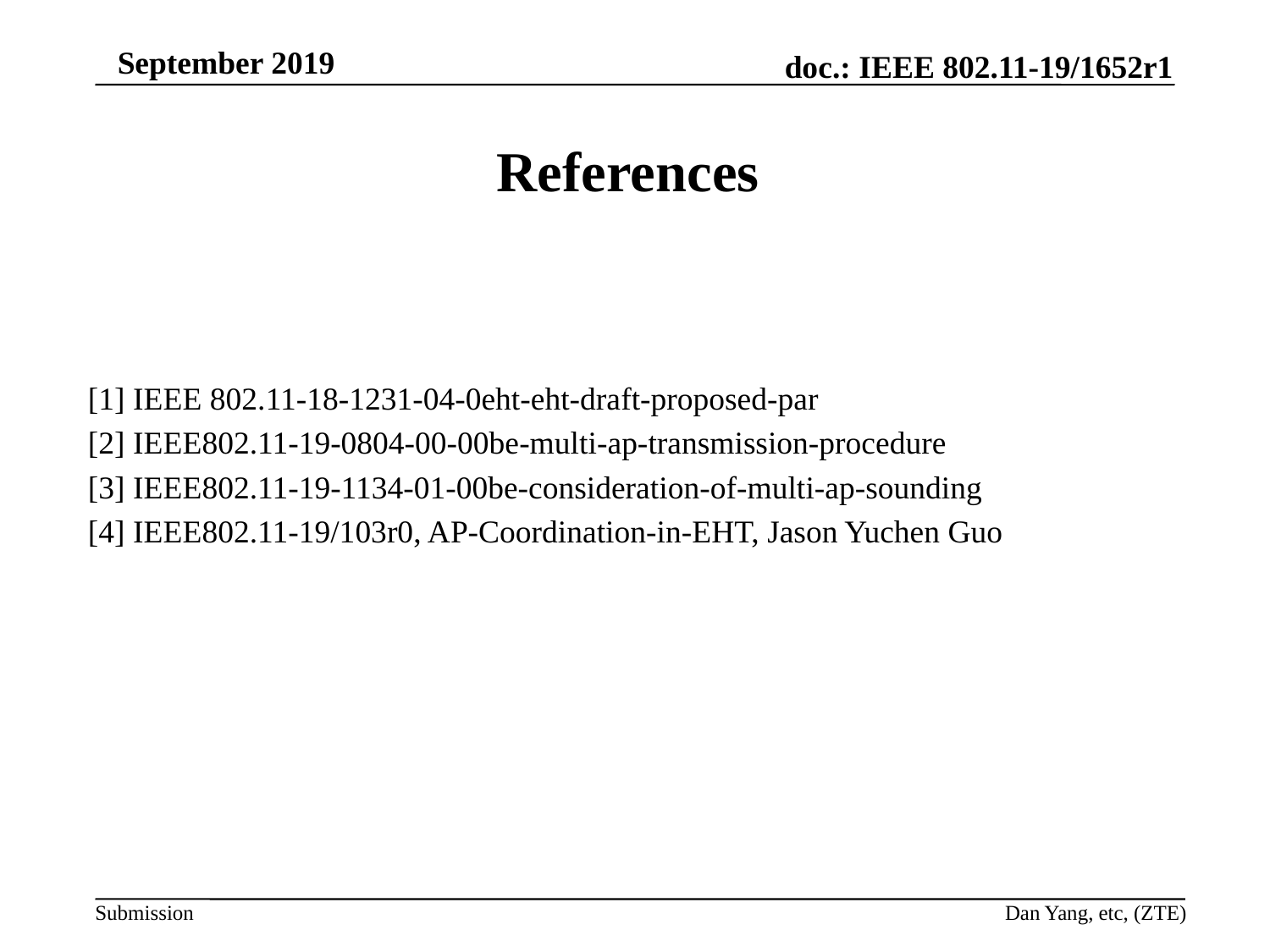

# References
[1] IEEE 802.11-18-1231-04-0eht-eht-draft-proposed-par
[2] IEEE802.11-19-0804-00-00be-multi-ap-transmission-procedure
[3] IEEE802.11-19-1134-01-00be-consideration-of-multi-ap-sounding
[4] IEEE802.11-19/103r0, AP-Coordination-in-EHT, Jason Yuchen Guo

12
Dan Yang, etc, (ZTE)